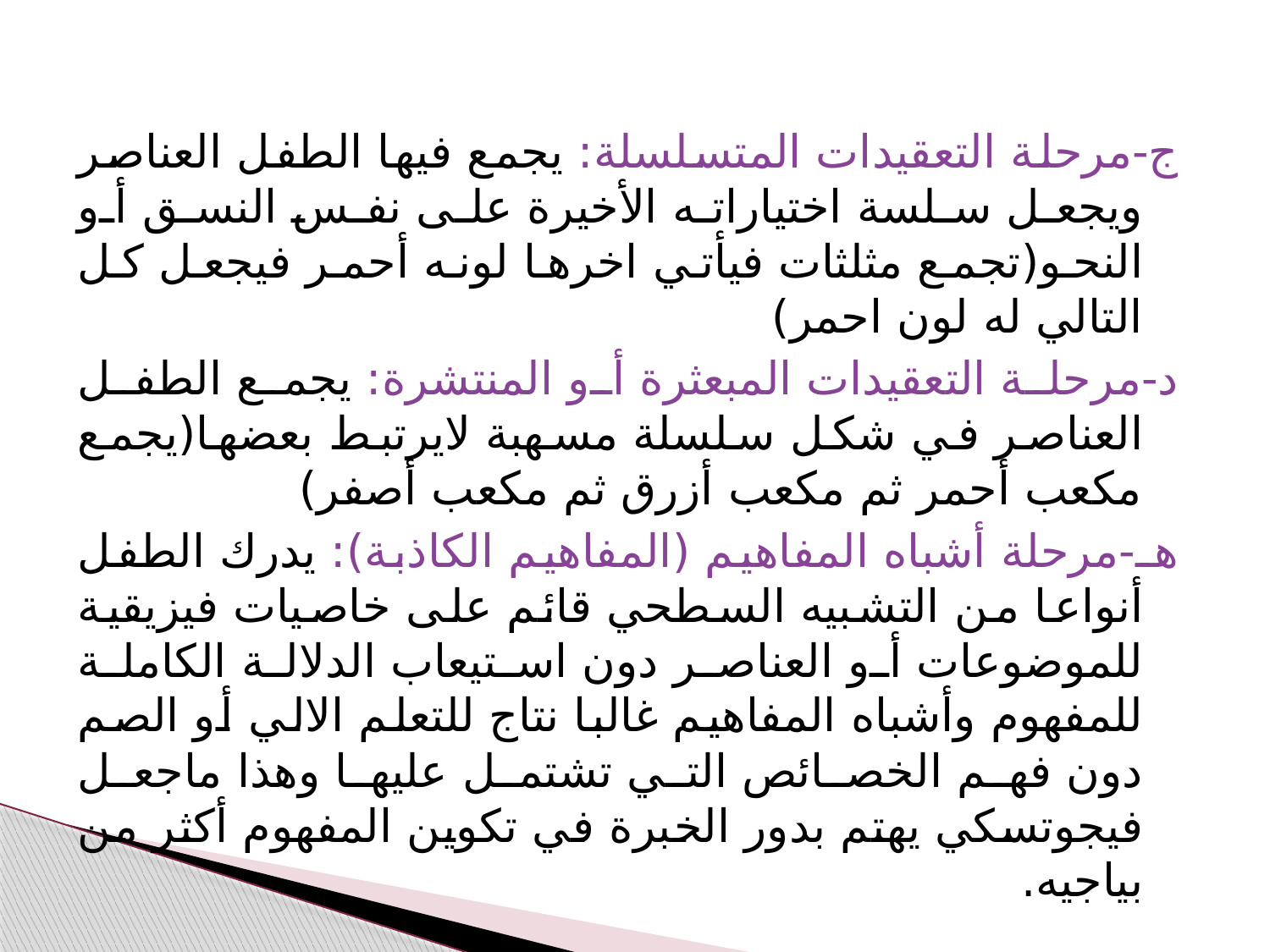

ج-مرحلة التعقيدات المتسلسلة: يجمع فيها الطفل العناصر ويجعل سلسة اختياراته الأخيرة على نفس النسق أو النحو(تجمع مثلثات فيأتي اخرها لونه أحمر فيجعل كل التالي له لون احمر)
د-مرحلة التعقيدات المبعثرة أو المنتشرة: يجمع الطفل العناصر في شكل سلسلة مسهبة لايرتبط بعضها(يجمع مكعب أحمر ثم مكعب أزرق ثم مكعب أصفر)
هـ-مرحلة أشباه المفاهيم (المفاهيم الكاذبة): يدرك الطفل أنواعا من التشبيه السطحي قائم على خاصيات فيزيقية للموضوعات أو العناصر دون استيعاب الدلالة الكاملة للمفهوم وأشباه المفاهيم غالبا نتاج للتعلم الالي أو الصم دون فهم الخصائص التي تشتمل عليها وهذا ماجعل فيجوتسكي يهتم بدور الخبرة في تكوين المفهوم أكثر من بياجيه.